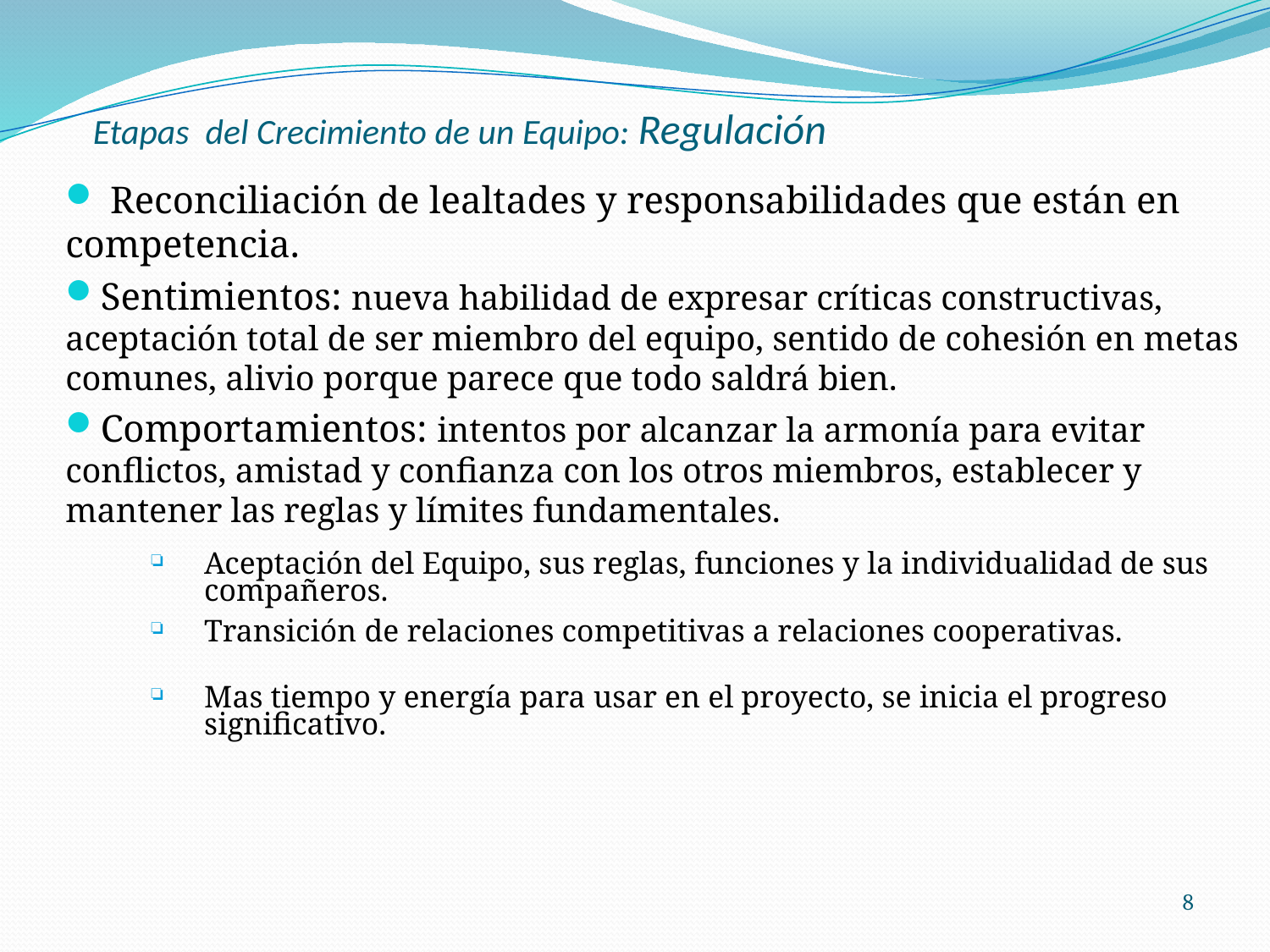

# Etapas  del Crecimiento de un Equipo: Regulación

 Reconciliación de lealtades y responsabilidades que están en competencia.
Sentimientos: nueva habilidad de expresar críticas constructivas, aceptación total de ser miembro del equipo, sentido de cohesión en metas comunes, alivio porque parece que todo saldrá bien.
Comportamientos: intentos por alcanzar la armonía para evitar conflictos, amistad y confianza con los otros miembros, establecer y mantener las reglas y límites fundamentales.

Aceptación del Equipo, sus reglas, funciones y la individualidad de sus compañeros.

Transición de relaciones competitivas a relaciones cooperativas.

Mas tiempo y energía para usar en el proyecto, se inicia el progreso significativo.

8